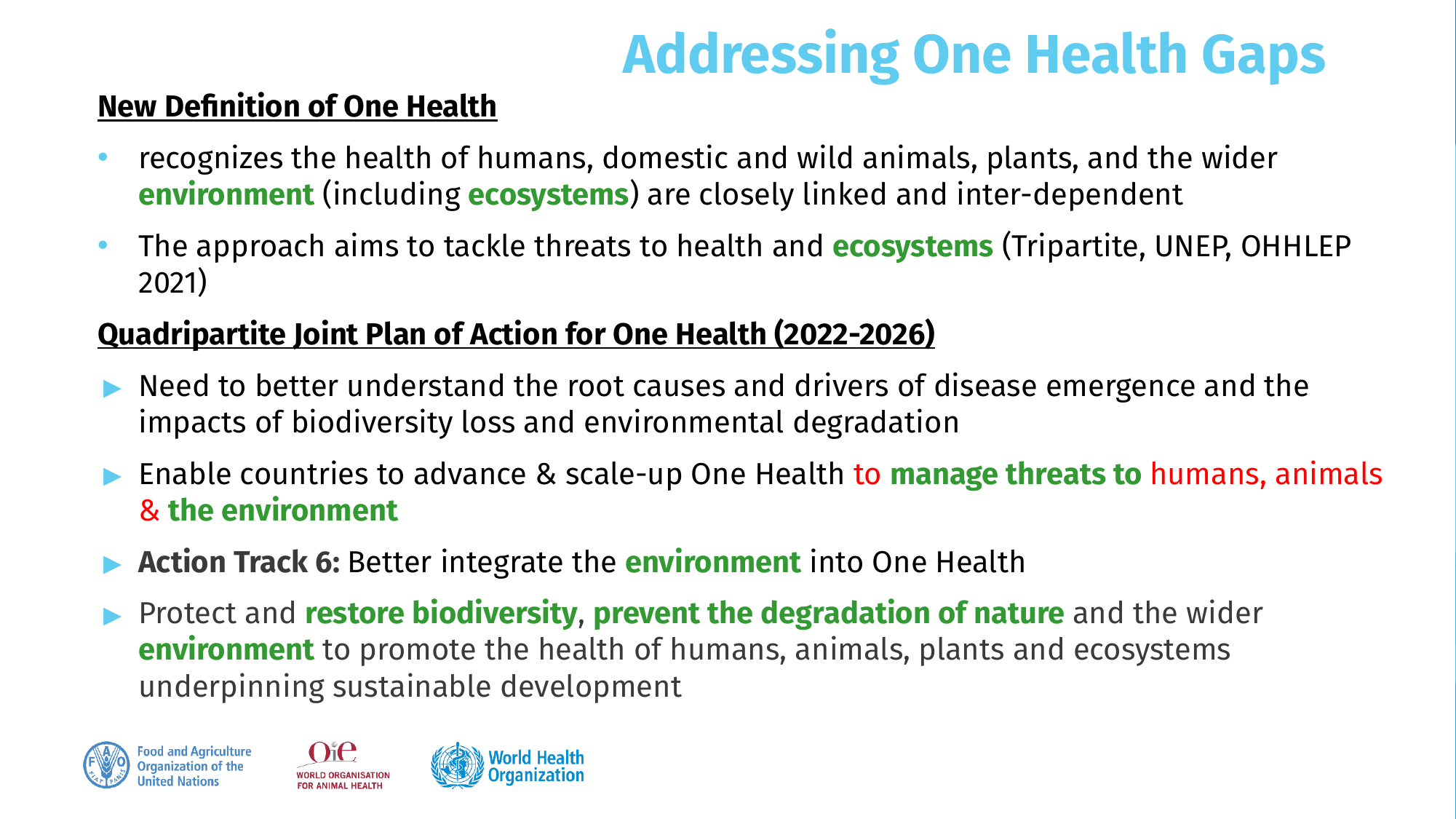

Addressing One Health Gaps
One Health – Updated Definition
New Definition of One Health
recognizes the health of humans, domestic and wild animals, plants, and the wider environment (including ecosystems) are closely linked and inter-dependent
The approach aims to tackle threats to health and ecosystems (Tripartite, UNEP, OHHLEP 2021)
Quadripartite Joint Plan of Action for One Health (2022-2026)
Need to better understand the root causes and drivers of disease emergence and the impacts of biodiversity loss and environmental degradation
Enable countries to advance & scale-up One Health to manage threats to humans, animals & the environment
Action Track 6: Better integrate the environment into One Health
Protect and restore biodiversity, prevent the degradation of nature and the wider environment to promote the health of humans, animals, plants and ecosystems underpinning sustainable development